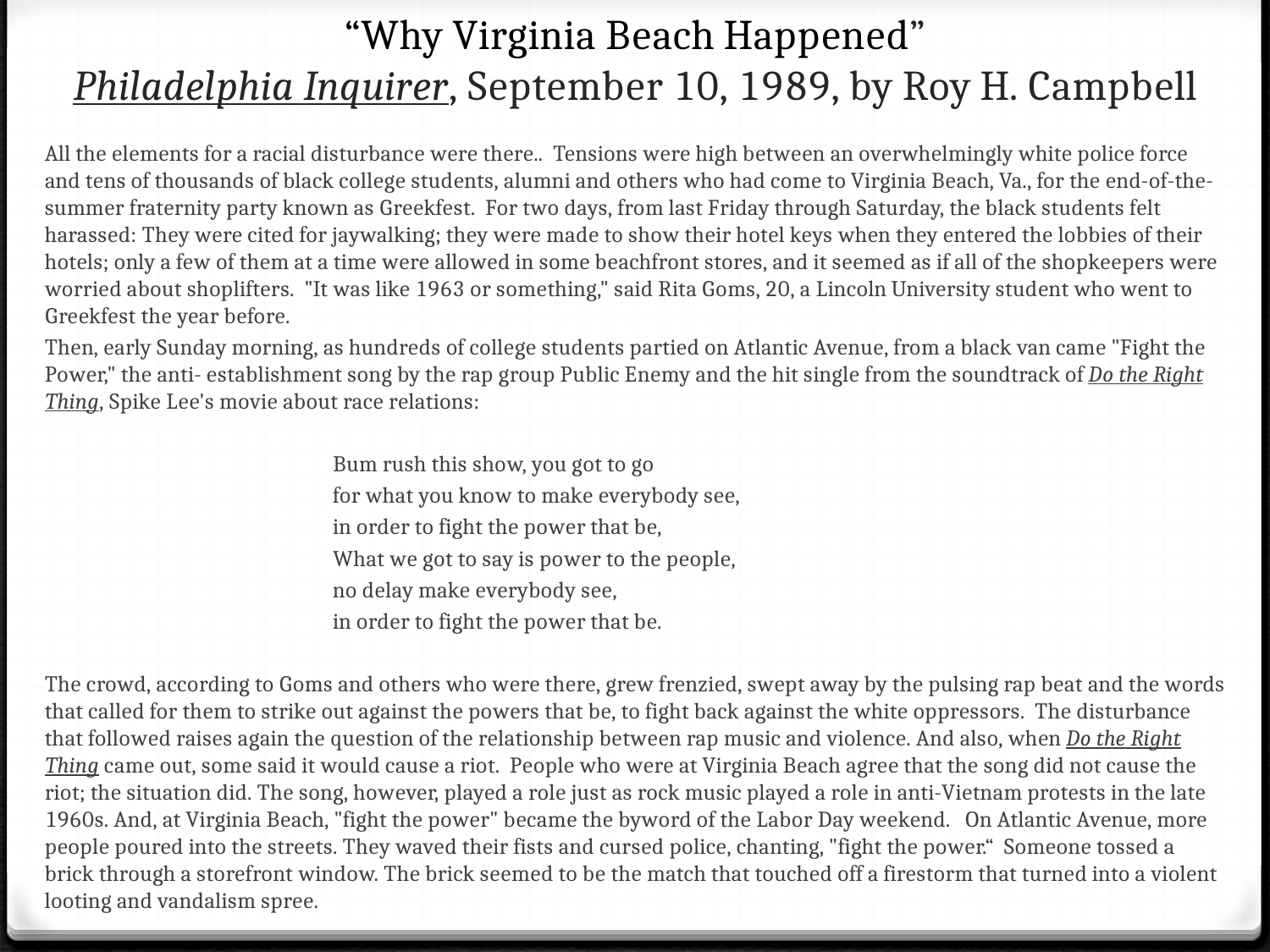

# “Why Virginia Beach Happened” Philadelphia Inquirer, September 10, 1989, by Roy H. Campbell

All the elements for a racial disturbance were there..  Tensions were high between an overwhelmingly white police force and tens of thousands of black college students, alumni and others who had come to Virginia Beach, Va., for the end-of-the-summer fraternity party known as Greekfest.  For two days, from last Friday through Saturday, the black students felt harassed: They were cited for jaywalking; they were made to show their hotel keys when they entered the lobbies of their hotels; only a few of them at a time were allowed in some beachfront stores, and it seemed as if all of the shopkeepers were worried about shoplifters.  "It was like 1963 or something," said Rita Goms, 20, a Lincoln University student who went to Greekfest the year before.
Then, early Sunday morning, as hundreds of college students partied on Atlantic Avenue, from a black van came "Fight the Power," the anti- establishment song by the rap group Public Enemy and the hit single from the soundtrack of Do the Right Thing, Spike Lee's movie about race relations:

Bum rush this show, you got to go
for what you know to make everybody see,
in order to fight the power that be,
What we got to say is power to the people,
no delay make everybody see,
in order to fight the power that be.

The crowd, according to Goms and others who were there, grew frenzied, swept away by the pulsing rap beat and the words that called for them to strike out against the powers that be, to fight back against the white oppressors.  The disturbance that followed raises again the question of the relationship between rap music and violence. And also, when Do the Right Thing came out, some said it would cause a riot.  People who were at Virginia Beach agree that the song did not cause the riot; the situation did. The song, however, played a role just as rock music played a role in anti-Vietnam protests in the late 1960s. And, at Virginia Beach, "fight the power" became the byword of the Labor Day weekend.   On Atlantic Avenue, more people poured into the streets. They waved their fists and cursed police, chanting, "fight the power.“  Someone tossed a brick through a storefront window. The brick seemed to be the match that touched off a firestorm that turned into a violent looting and vandalism spree.